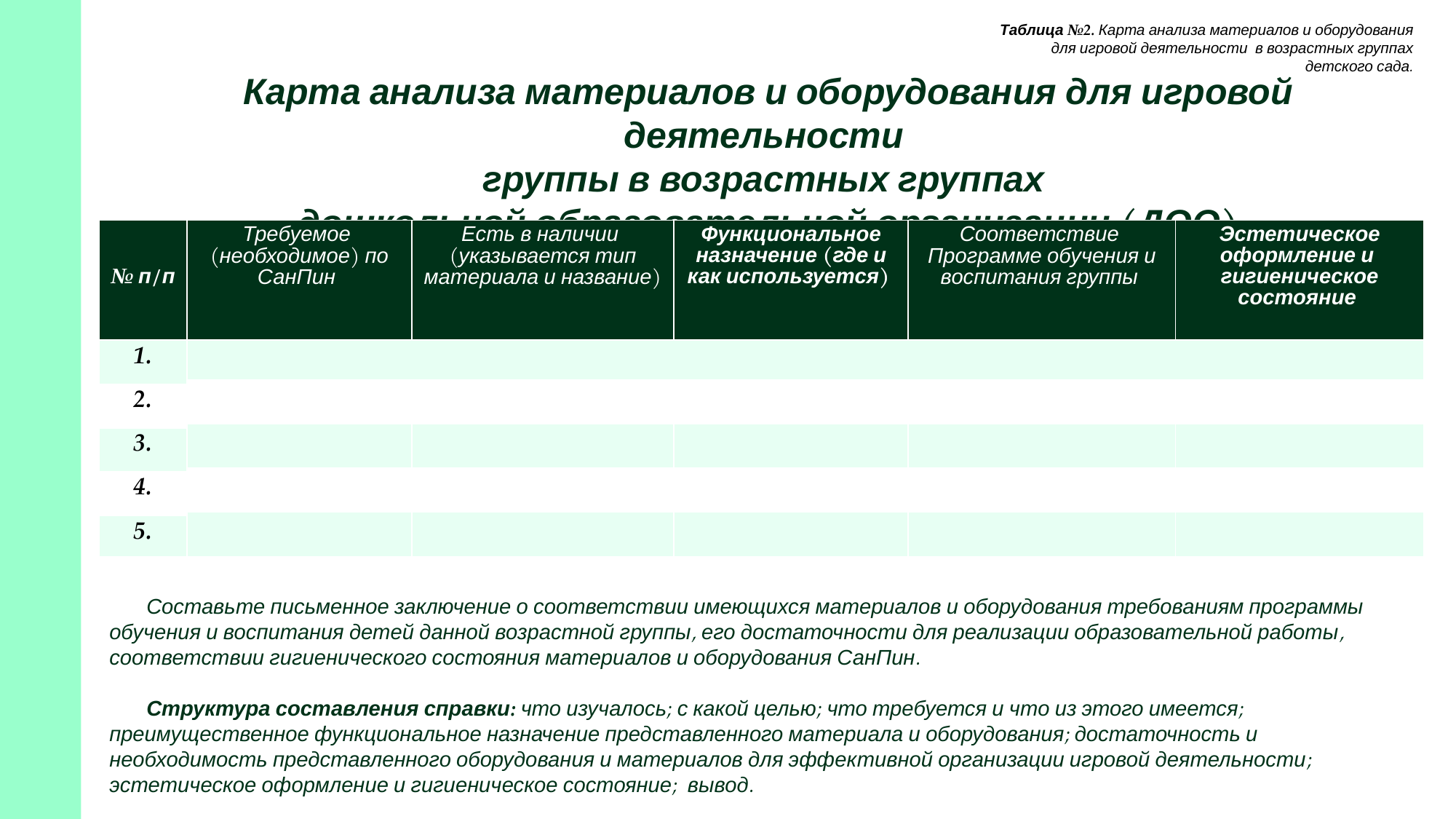

Таблица №2. Карта анализа материалов и оборудования для игровой деятельности  в возрастных группах детского сада.
Карта анализа материалов и оборудования для игровой деятельности
группы в возрастных группах
дошкольной образовательной организации (ДОО)
| № п/п | Требуемое (необходимое) по СанПин | Есть в наличии (указывается тип материала и название) | Функциональное назначение (где и как используется) | Соответствие Программе обучения и воспитания группы | Эстетическое оформление и гигиеническое состояние |
| --- | --- | --- | --- | --- | --- |
| 1. |  |  |  |  |  |
|  |  |  |  |  |  |
| 2. |  |  |  |  |  |
|  |  |  |  |  |  |
| 3. |  |  |  |  |  |
|  |  |  |  |  |  |
| 4. |  |  |  |  |  |
|  |  |  |  |  |  |
| 5. |  |  |  |  |  |
       Составьте письменное заключение о соответствии имеющихся материалов и оборудования требованиям программы обучения и воспитания детей данной возрастной группы, его достаточности для реализации образовательной работы, соответствии гигиенического состояния материалов и оборудования СанПин.

       Структура составления справки: что изучалось; с какой целью; что требуется и что из этого имеется; преимущественное функциональное назначение представленного материала и оборудования; достаточность и необходимость представленного оборудования и материалов для эффективной организации игровой деятельности; эстетическое оформление и гигиеническое состояние;  вывод.